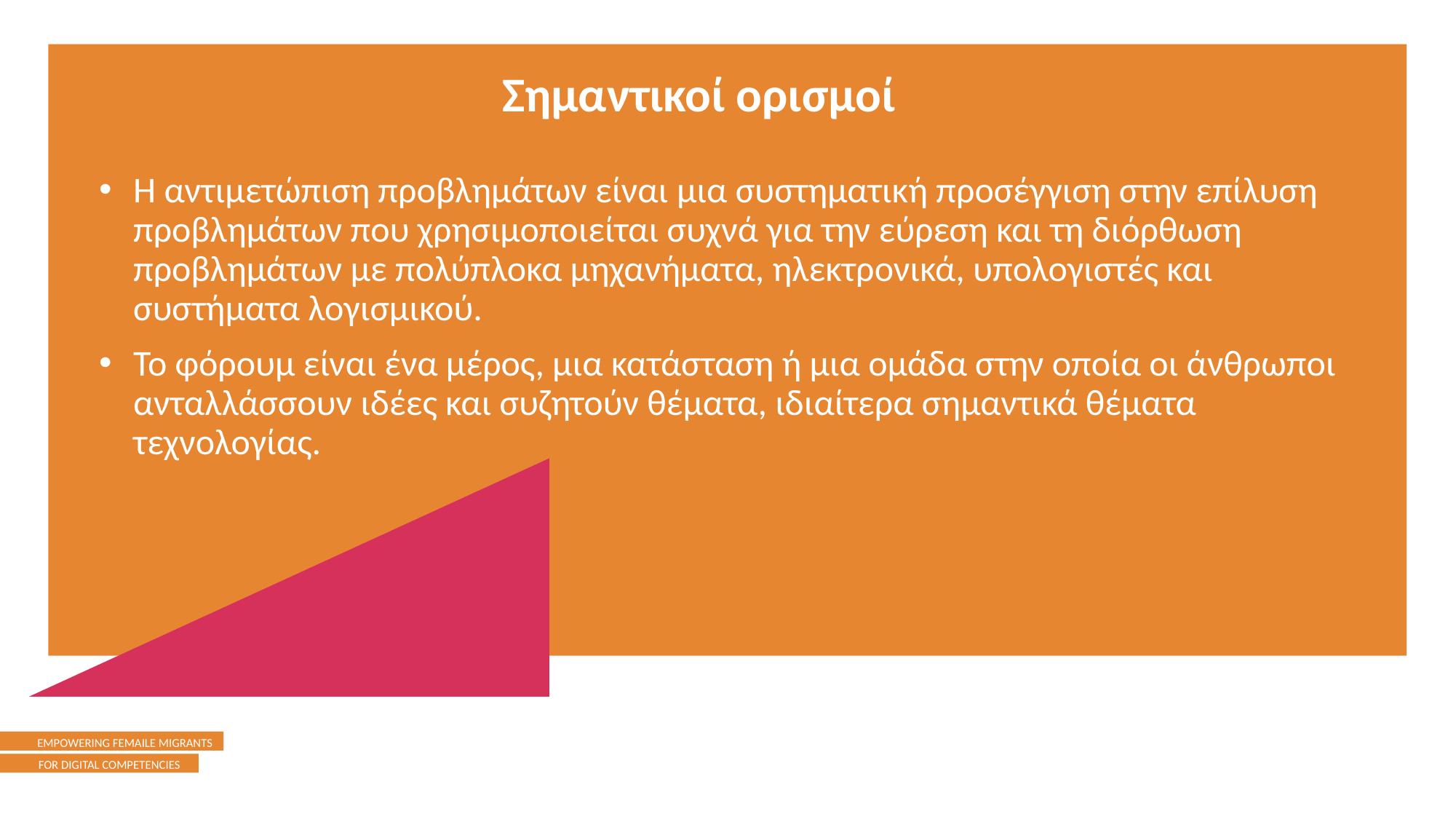

Σημαντικοί ορισμοί

Η αντιμετώπιση προβλημάτων είναι μια συστηματική προσέγγιση στην επίλυση προβλημάτων που χρησιμοποιείται συχνά για την εύρεση και τη διόρθωση προβλημάτων με πολύπλοκα μηχανήματα, ηλεκτρονικά, υπολογιστές και συστήματα λογισμικού.
Το φόρουμ είναι ένα μέρος, μια κατάσταση ή μια ομάδα στην οποία οι άνθρωποι ανταλλάσσουν ιδέες και συζητούν θέματα, ιδιαίτερα σημαντικά θέματα τεχνολογίας.